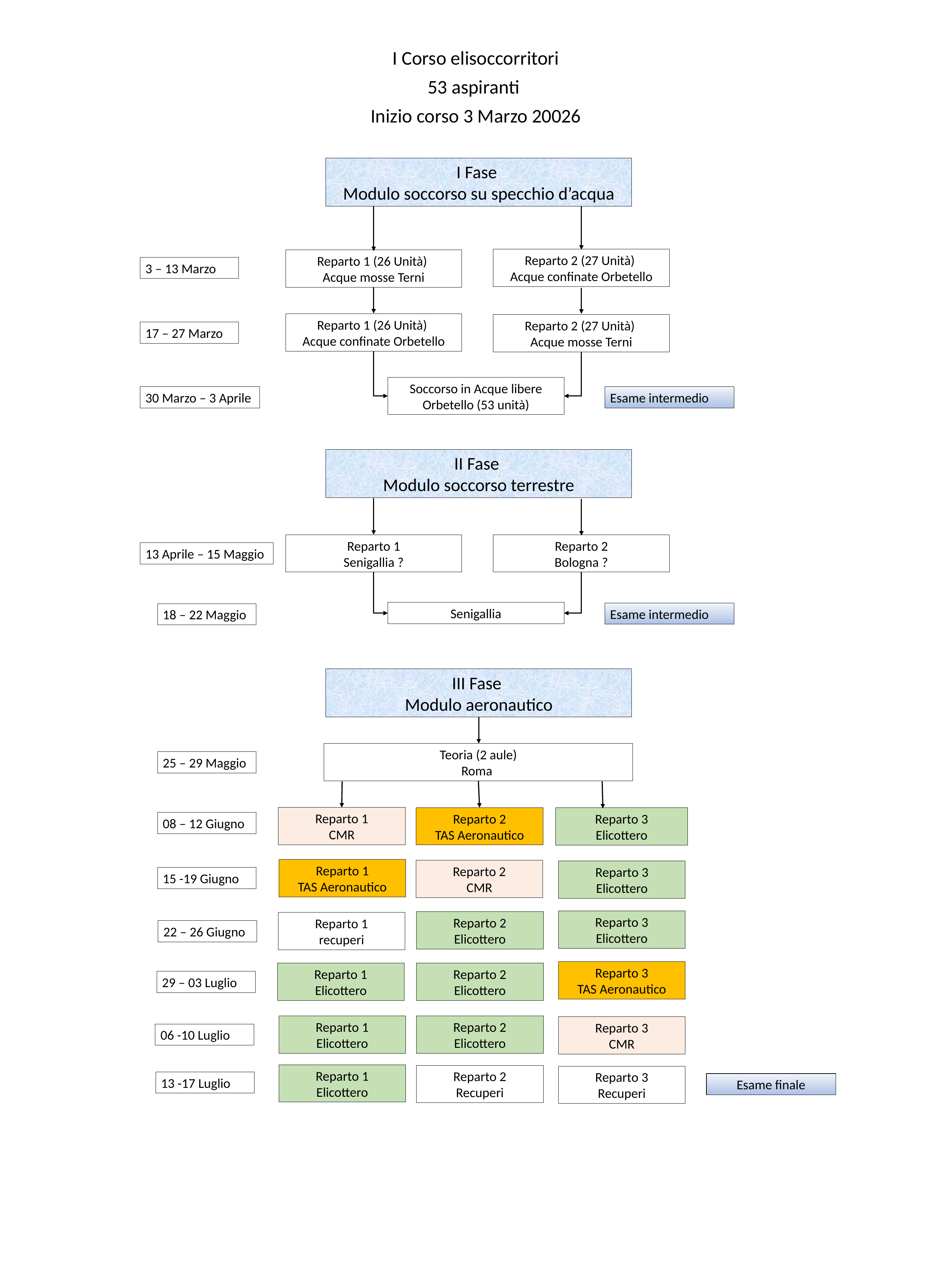

I Corso elisoccorritori
53 aspiranti
Inizio corso 3 Marzo 20026
I Fase
Modulo soccorso su specchio d’acqua
Reparto 2 (27 Unità)
Acque confinate Orbetello
Reparto 1 (26 Unità)
Acque mosse Terni
3 – 13 Marzo
Reparto 1 (26 Unità)
Acque confinate Orbetello
Reparto 2 (27 Unità)
Acque mosse Terni
17 – 27 Marzo
Soccorso in Acque libere
Orbetello (53 unità)
30 Marzo – 3 Aprile
Esame intermedio
II Fase
Modulo soccorso terrestre
Reparto 2
Bologna ?
Reparto 1
Senigallia ?
13 Aprile – 15 Maggio
Senigallia
Esame intermedio
18 – 22 Maggio
III Fase
Modulo aeronautico
Teoria (2 aule)
Roma
25 – 29 Maggio
Reparto 1
CMR
Reparto 2
TAS Aeronautico
Reparto 3
Elicottero
08 – 12 Giugno
Reparto 1
TAS Aeronautico
Reparto 2
CMR
Reparto 3
Elicottero
15 -19 Giugno
Reparto 3
Elicottero
Reparto 2
Elicottero
Reparto 1
recuperi
22 – 26 Giugno
Reparto 3
TAS Aeronautico
Reparto 1
Elicottero
Reparto 2
Elicottero
29 – 03 Luglio
Reparto 1
Elicottero
Reparto 2
Elicottero
Reparto 3
CMR
06 -10 Luglio
Reparto 1
Elicottero
Reparto 2
Recuperi
Reparto 3
Recuperi
13 -17 Luglio
Esame finale